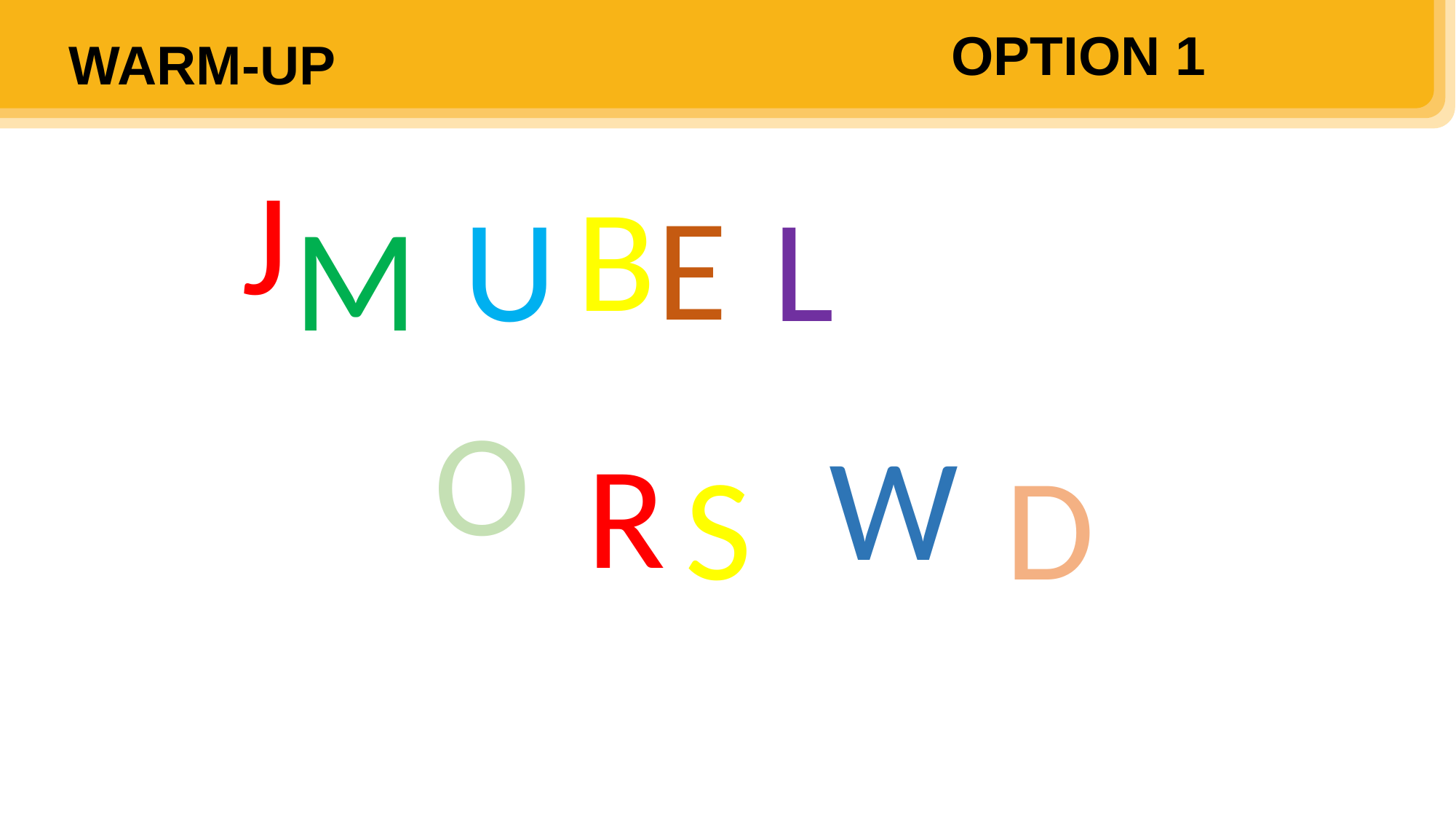

OPTION 1
WARM-UP
J
B
E
U
L
M
O
W
R
S
D